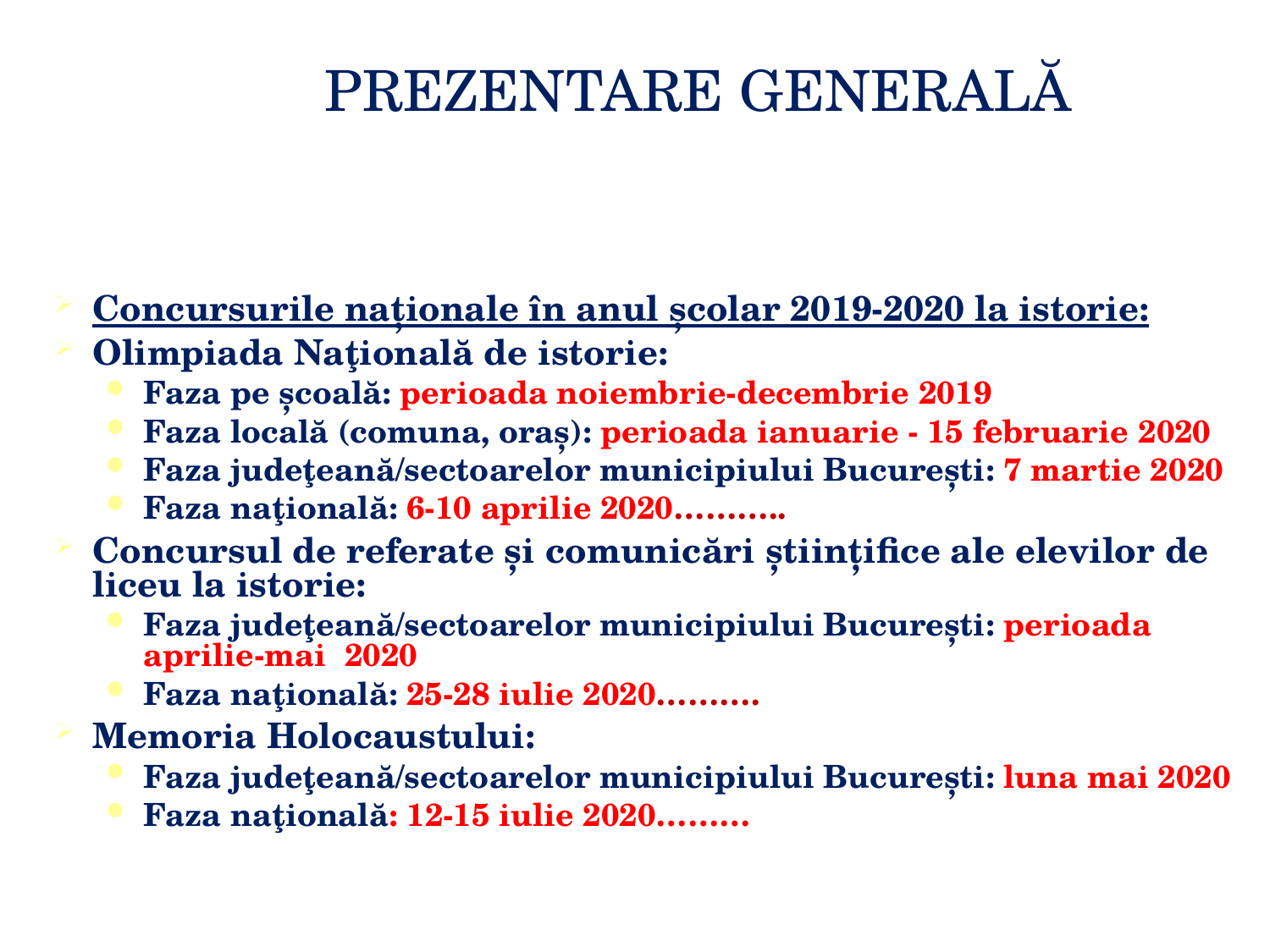

PREZENTARE GENERALĂ

Concursurile naţionale în anul şcolar 2019-2020 la istorie:
Olimpiada Naţională de istorie:
Faza pe şcoală: perioada noiembrie-decembrie 2019
Faza locală (comuna, oraş): perioada ianuarie - 15 februarie 2020
Faza judeţeană/sectoarelor municipiului Bucureşti: 7 martie 2020
Faza naţională: 6-10 aprilie 2020………..
Concursul de referate şi comunicări ştiinţifice ale elevilor de liceu la istorie:
Faza judeţeană/sectoarelor municipiului Bucureşti: perioada aprilie-mai  2020
Faza naţională: 25-28 iulie 2020……….
Memoria Holocaustului:
Faza judeţeană/sectoarelor municipiului Bucureşti: luna mai 2020
Faza naţională: 12-15 iulie 2020………

2